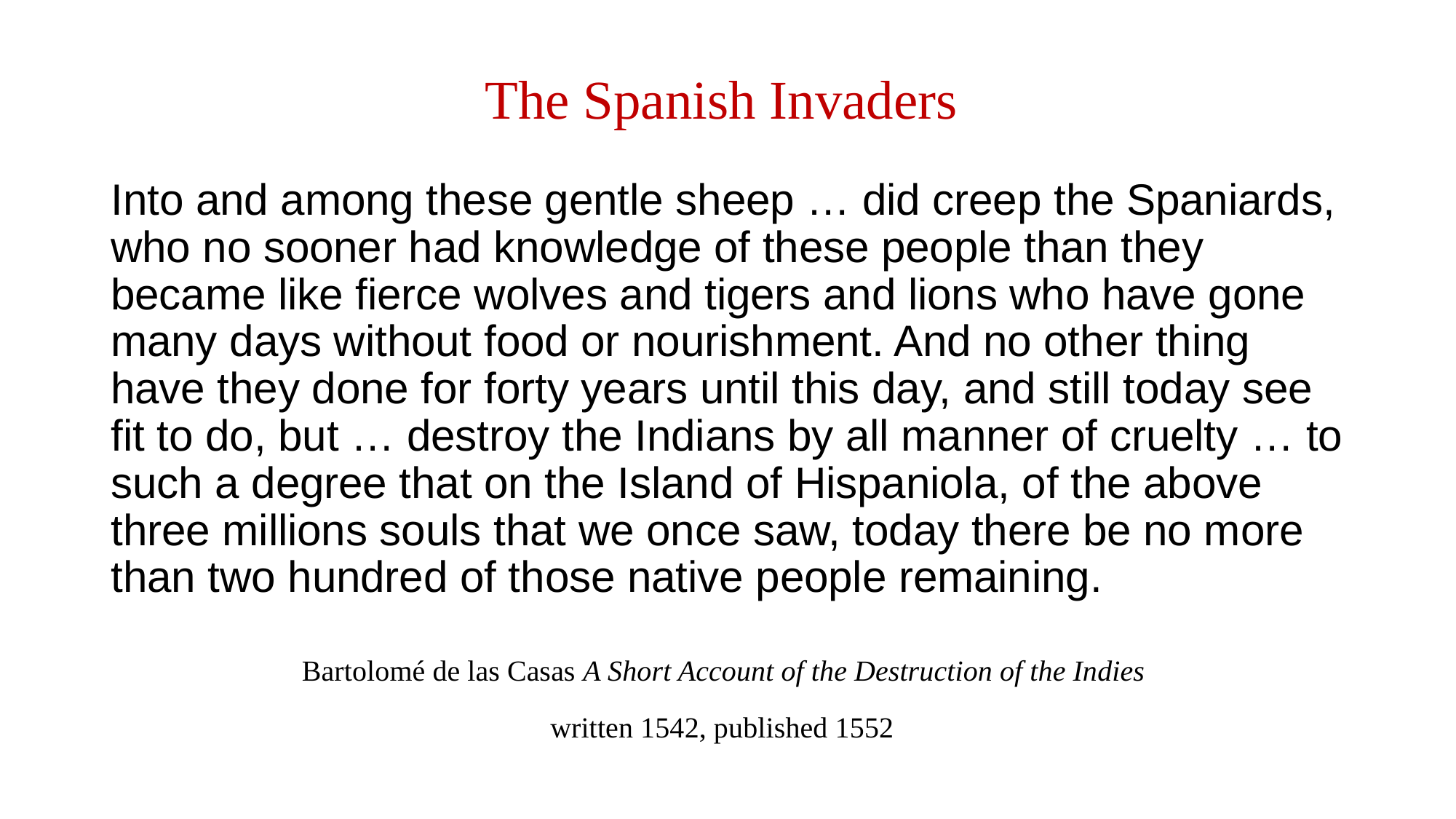

# The Spanish Invaders
Into and among these gentle sheep … did creep the Spaniards, who no sooner had knowledge of these people than they became like fierce wolves and tigers and lions who have gone many days without food or nourishment. And no other thing have they done for forty years until this day, and still today see fit to do, but … destroy the Indians by all manner of cruelty … to such a degree that on the Island of Hispaniola, of the above three millions souls that we once saw, today there be no more than two hundred of those native people remaining.

Bartolomé de las Casas A Short Account of the Destruction of the Indies
written 1542, published 1552